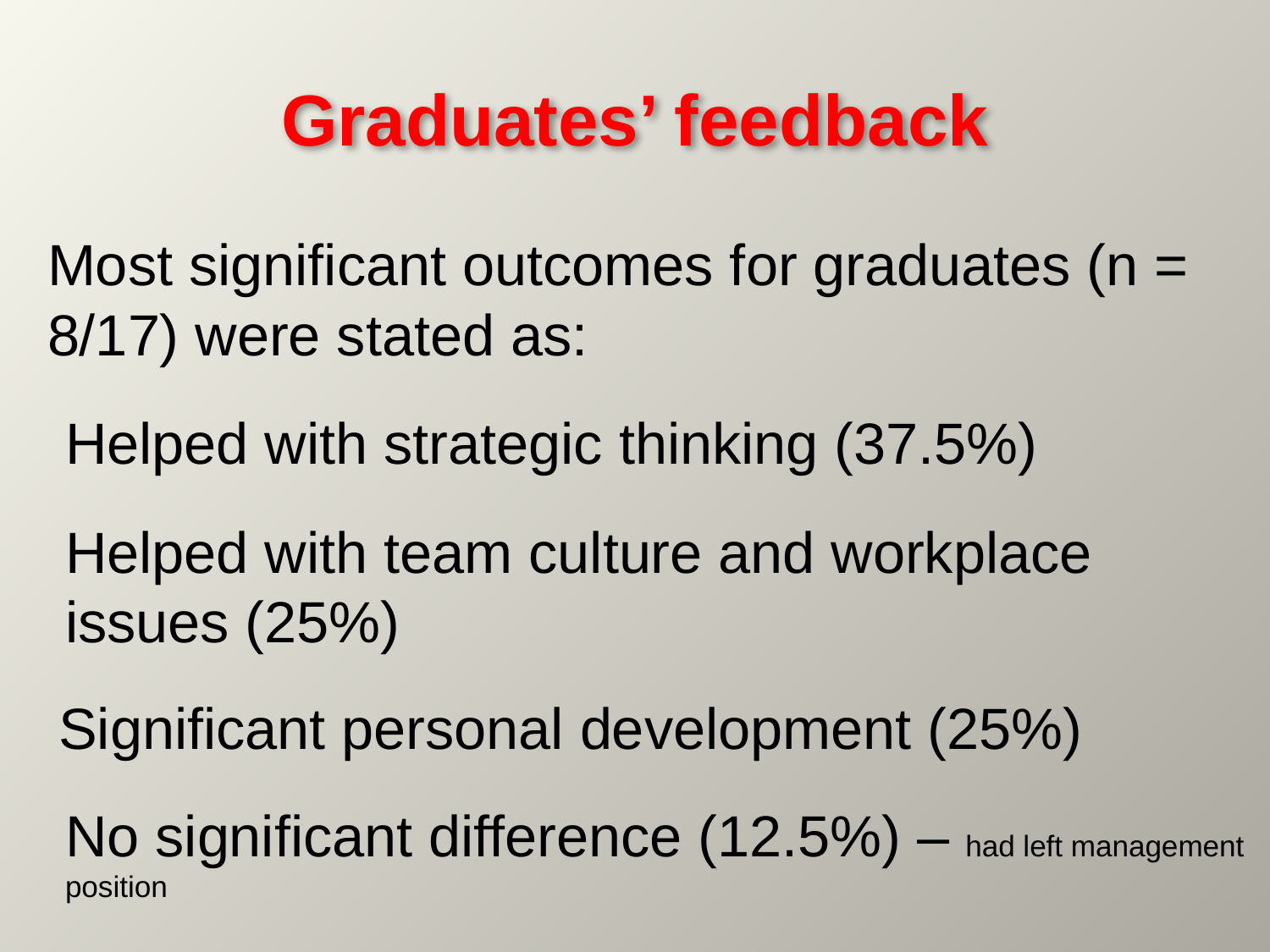

# Graduates’ feedback
Most significant outcomes for graduates (n = 8/17) were stated as:

Helped with strategic thinking (37.5%)

Helped with team culture and workplace issues (25%)

Significant personal development (25%)

No significant difference (12.5%) – had left management position